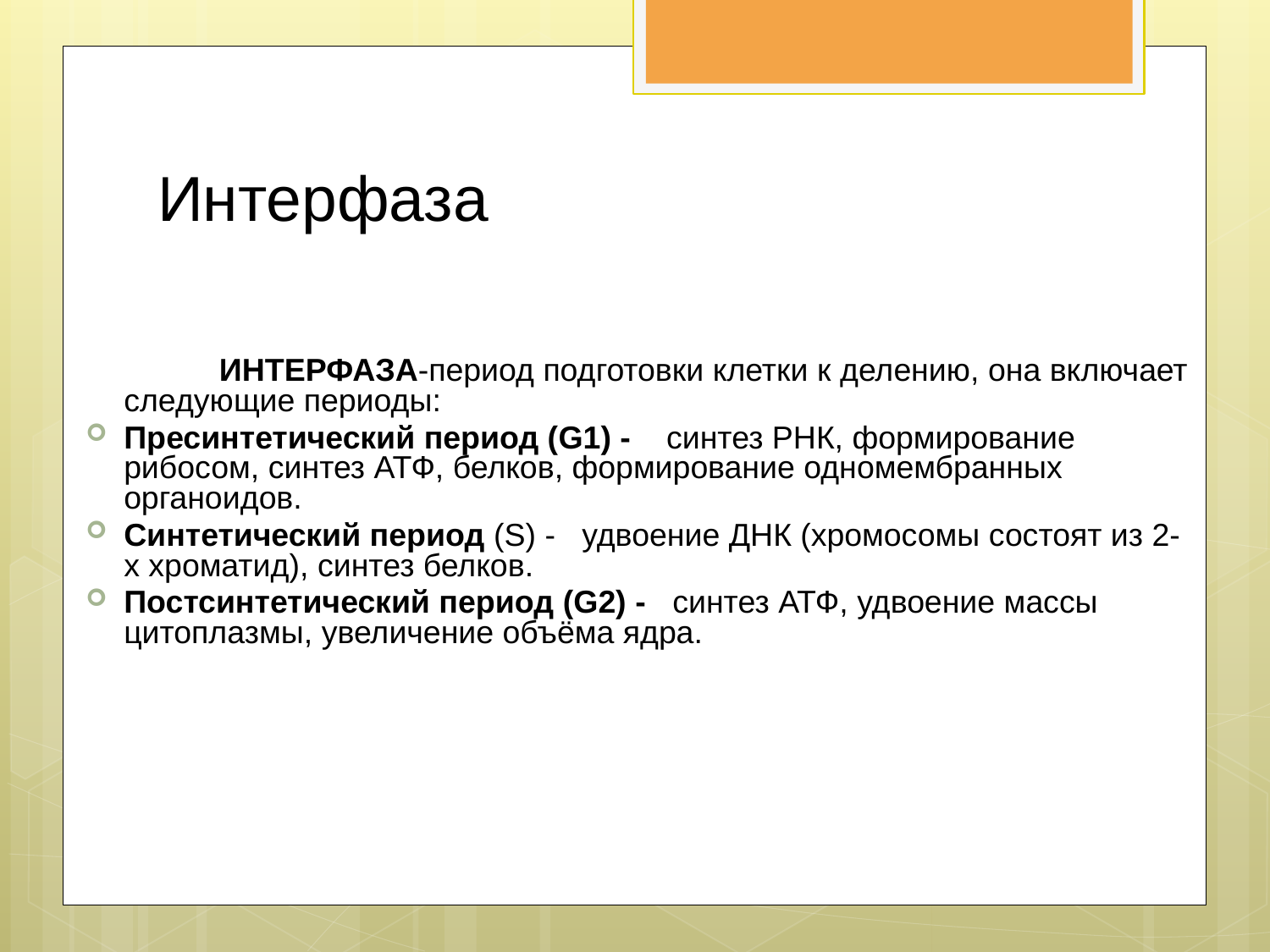

# Интерфаза

               ИНТЕРФАЗА-период подготовки клетки к делению, она включает следующие периоды:
Пресинтетический период (G1) -    синтез РНК, формирование рибосом, синтез АТФ, белков, формирование одномембранных органоидов.
Синтетический период (S) -   удвоение ДНК (хромосомы состоят из 2-х хроматид), синтез белков.
Постсинтетический период (G2) -   синтез АТФ, удвоение массы цитоплазмы, увеличение объёма ядра.